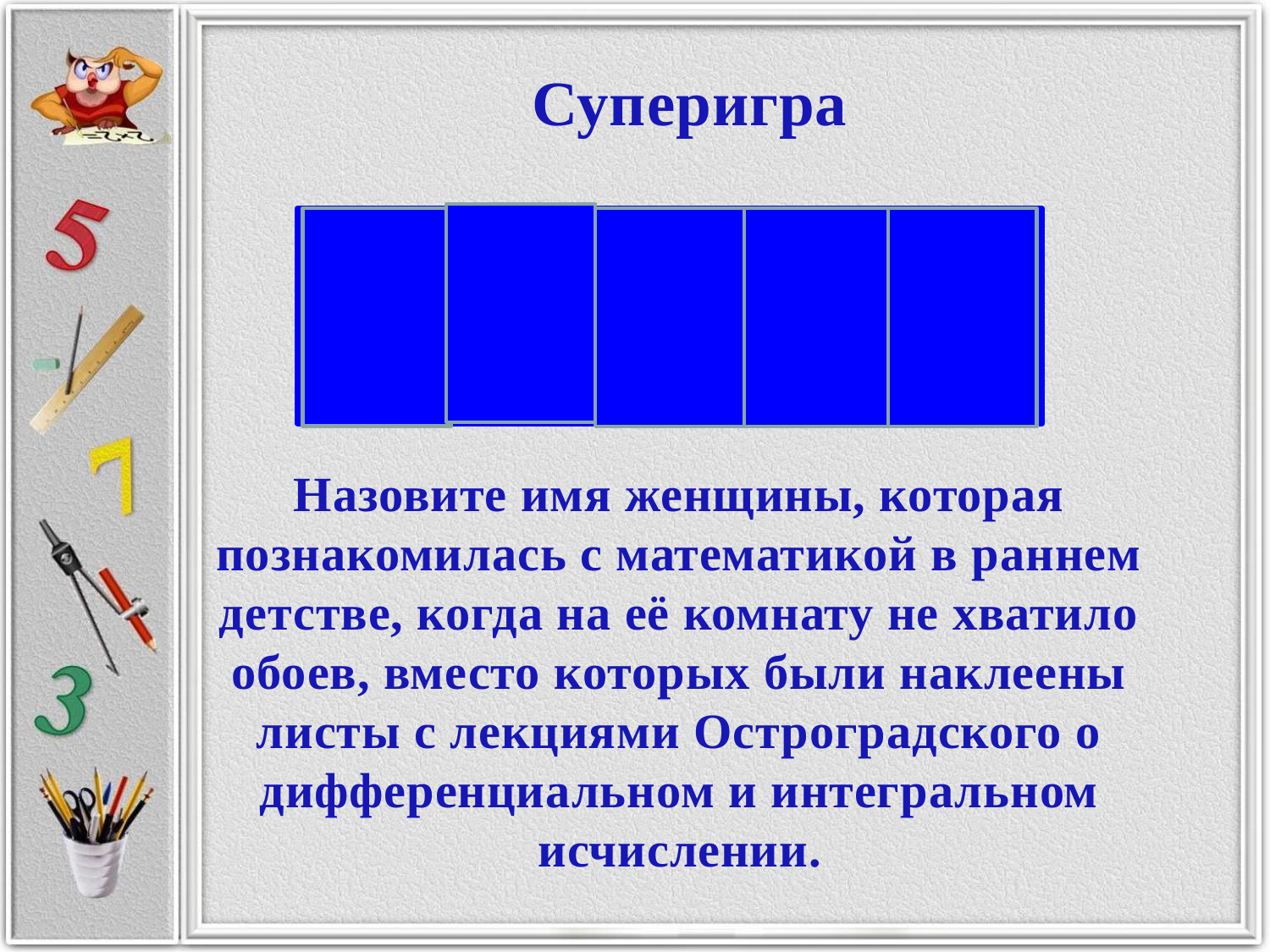

Суперигра

С
О
Ф

Ь

Я
Назовите имя женщины, которая познакомилась с математикой в раннем детстве, когда на её комнату не хватило обоев, вместо которых были наклеены листы с лекциями Остроградского о дифференциальном и интегральном исчислении.